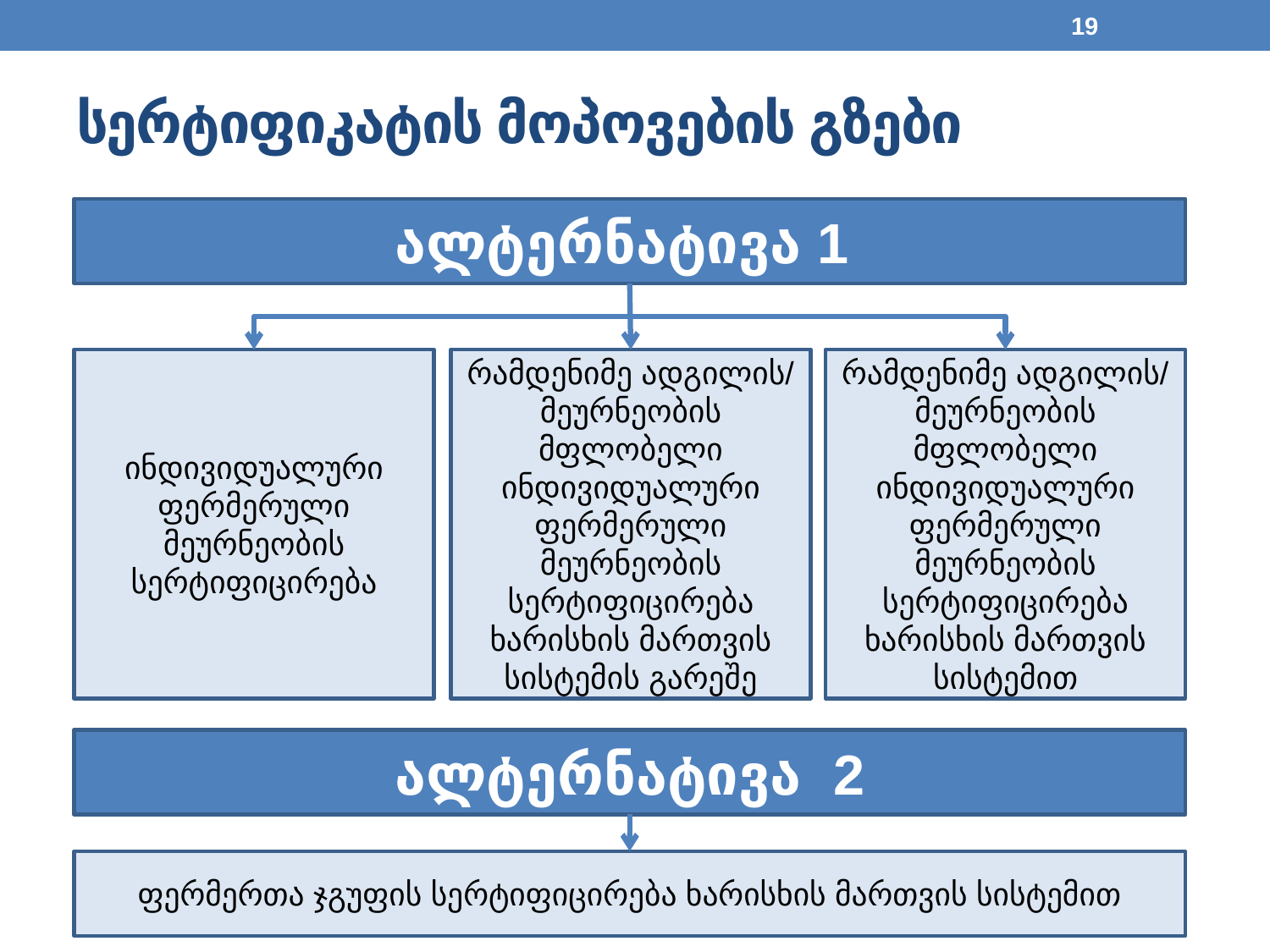

19
# სერტიფიკატის მოპოვების გზები
ალტერნატივა 1
ინდივიდუალური ფერმერული მეურნეობის სერტიფიცირება
რამდენიმე ადგილის/
მეურნეობის მფლობელი ინდივიდუალური ფერმერული მეურნეობის სერტიფიცირება ხარისხის მართვის სისტემის გარეშე
რამდენიმე ადგილის/
მეურნეობის მფლობელი ინდივიდუალური ფერმერული მეურნეობის სერტიფიცირება ხარისხის მართვის სისტემით
ალტერნატივა  2
ფერმერთა ჯგუფის სერტიფიცირება ხარისხის მართვის სისტემით